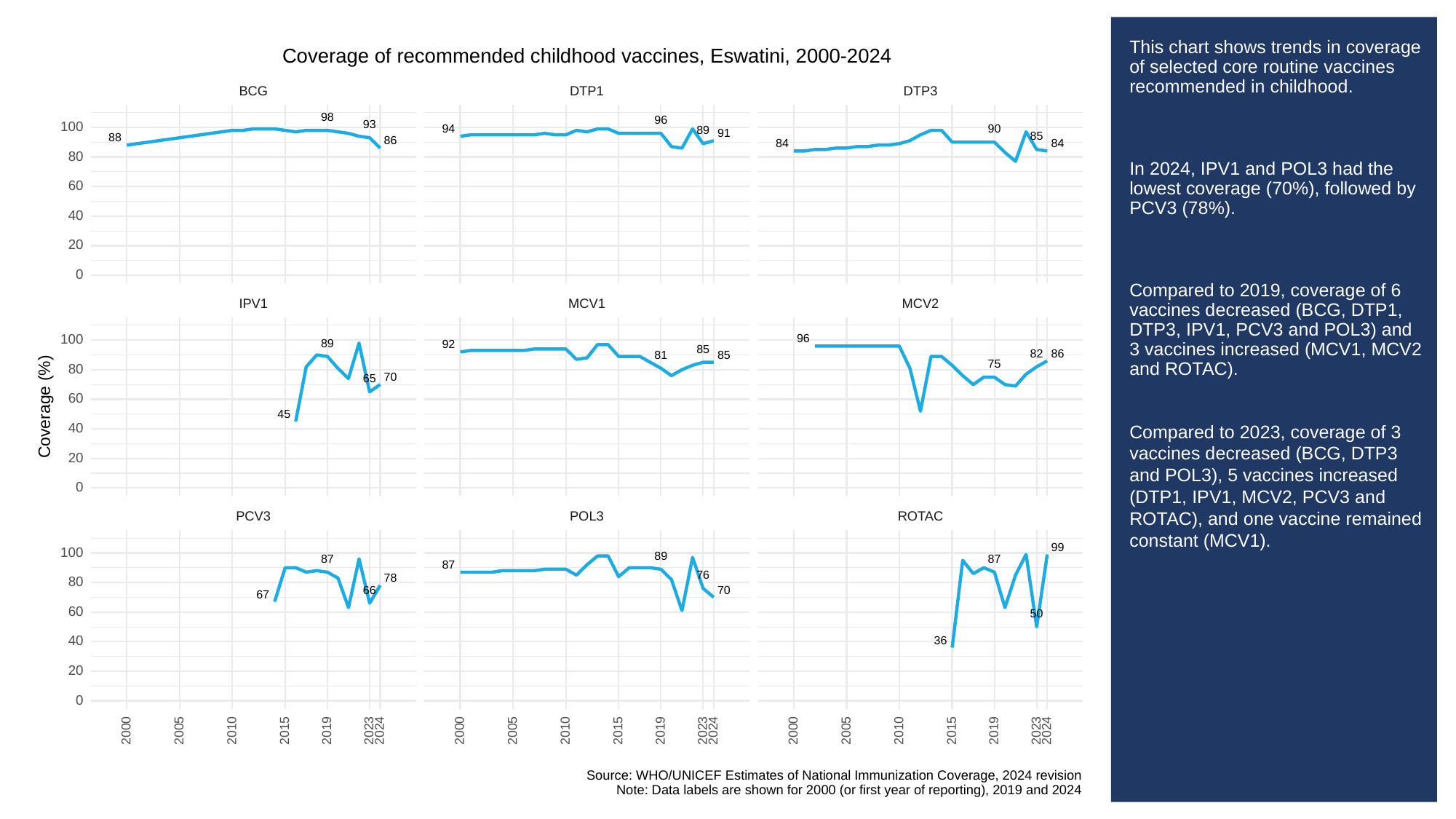

# This chart shows trends in coverage of selected core routine vaccines recommended in childhood.

In 2024, IPV1 and POL3 had the lowest coverage (70%), followed by PCV3 (78%).

Compared to 2019, coverage of 6 vaccines decreased (BCG, DTP1, DTP3, IPV1, PCV3 and POL3) and 3 vaccines increased (MCV1, MCV2 and ROTAC).

Compared to 2023, coverage of 3 vaccines decreased (BCG, DTP3 and POL3), 5 vaccines increased (DTP1, IPV1, MCV2, PCV3 and ROTAC), and one vaccine remained constant (MCV1).

Coverage of recommended childhood vaccines, Eswatini, 2000-2024
BCG
DTP3
DTP1

98
96
93
100
94
90
89

91

85
88
86
84
84

80

60

40

20

0

MCV1
MCV2
IPV1

96
100
89

92

85

86
82
85
81

75
80

70
65

60
Coverage (%)

45

40

20

0

POL3
PCV3
ROTAC

99
100
89

87
87

87

76
78
80

70
66
67

60
50

36
40

20

0

2023
2023
2023
2000
2005
2010
2015
2019
2024
2000
2005
2010
2015
2019
2024
2000
2005
2010
2015
2019
2024
Source: WHO/UNICEF Estimates of National Immunization Coverage, 2024 revision
Note: Data labels are shown for 2000 (or first year of reporting), 2019 and 2024